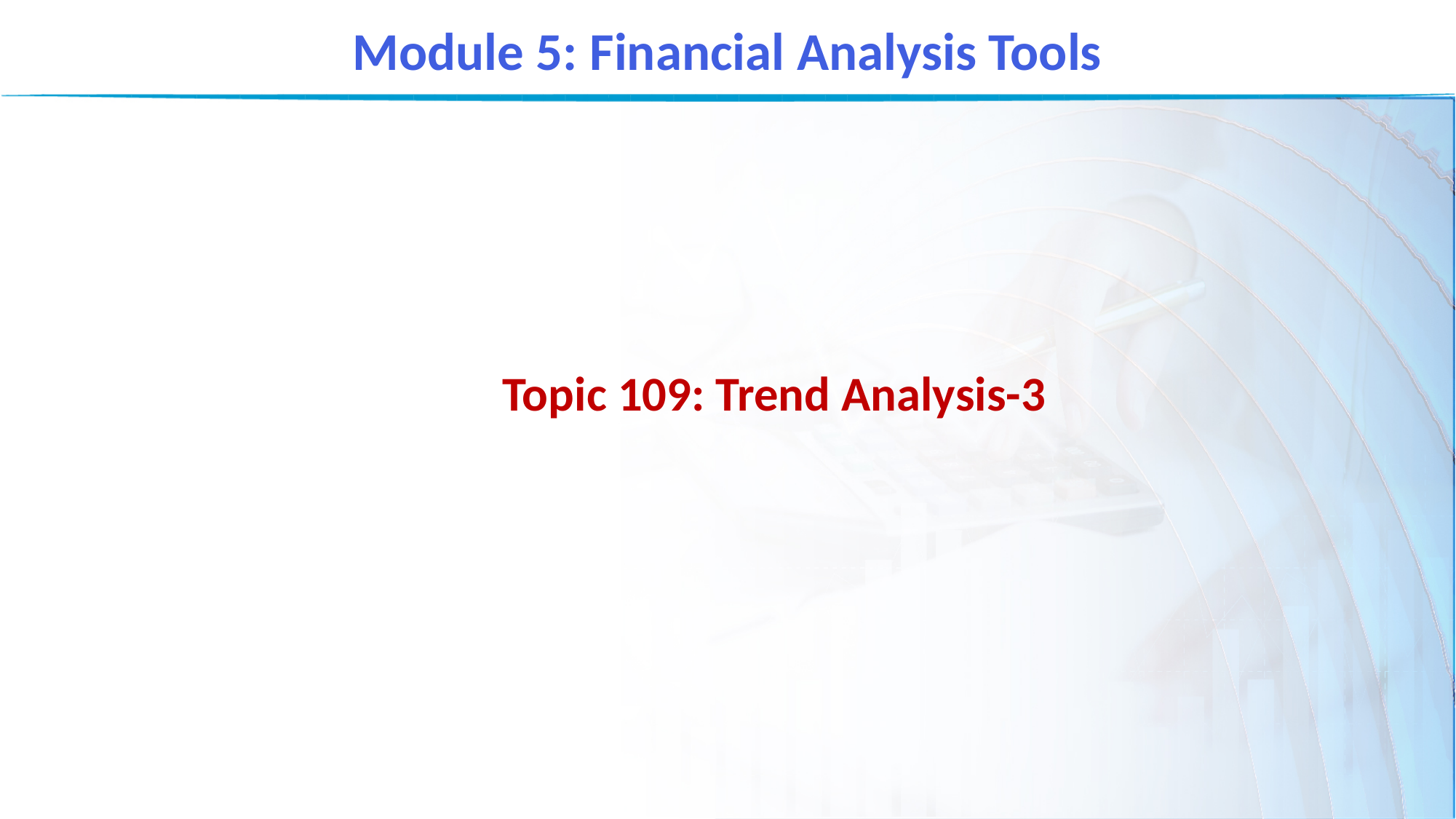

Module 5: Financial Analysis Tools
Topic 109: Trend Analysis-3